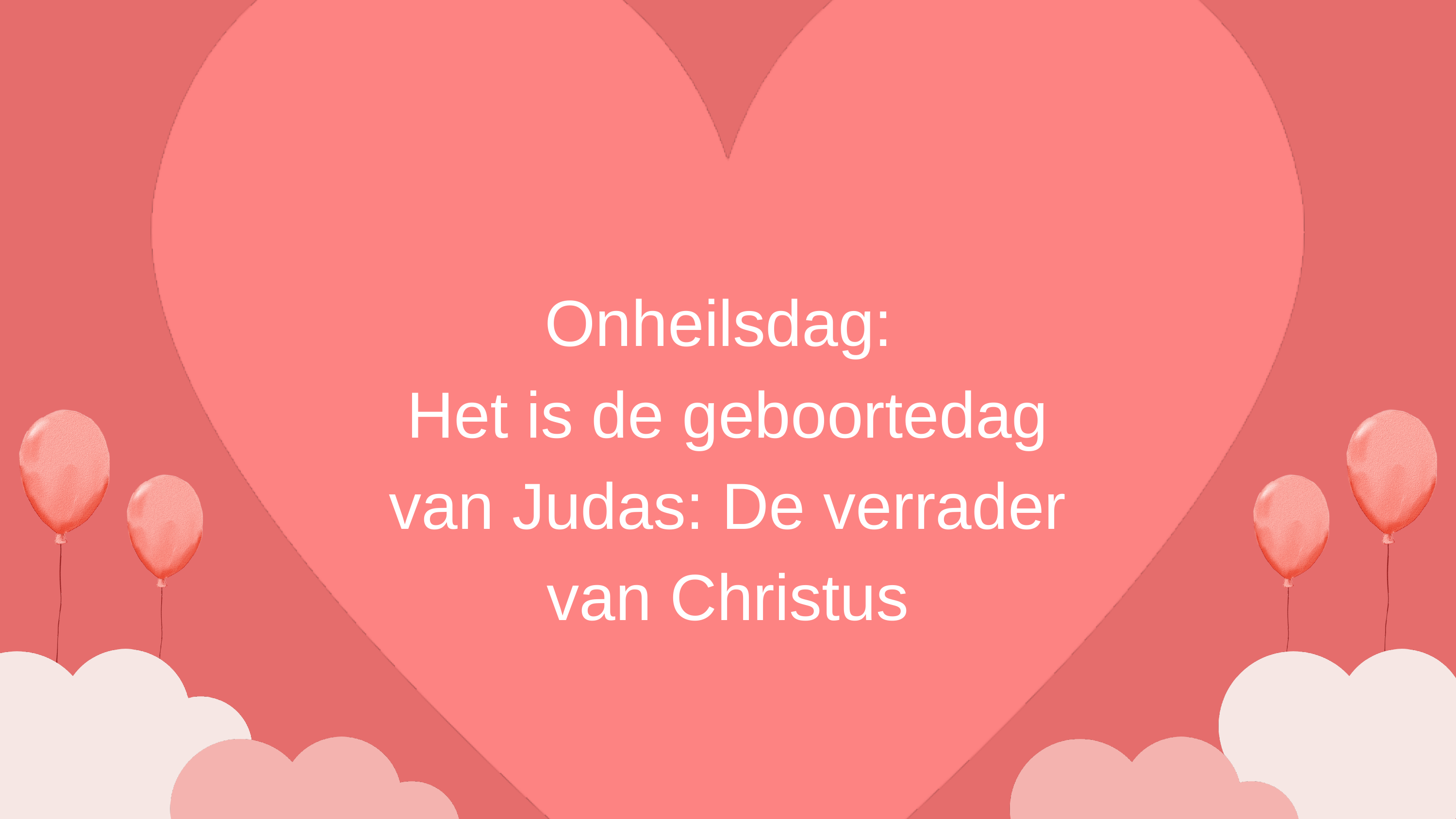

Onheilsdag:
Het is de geboortedag van Judas: De verrader van Christus